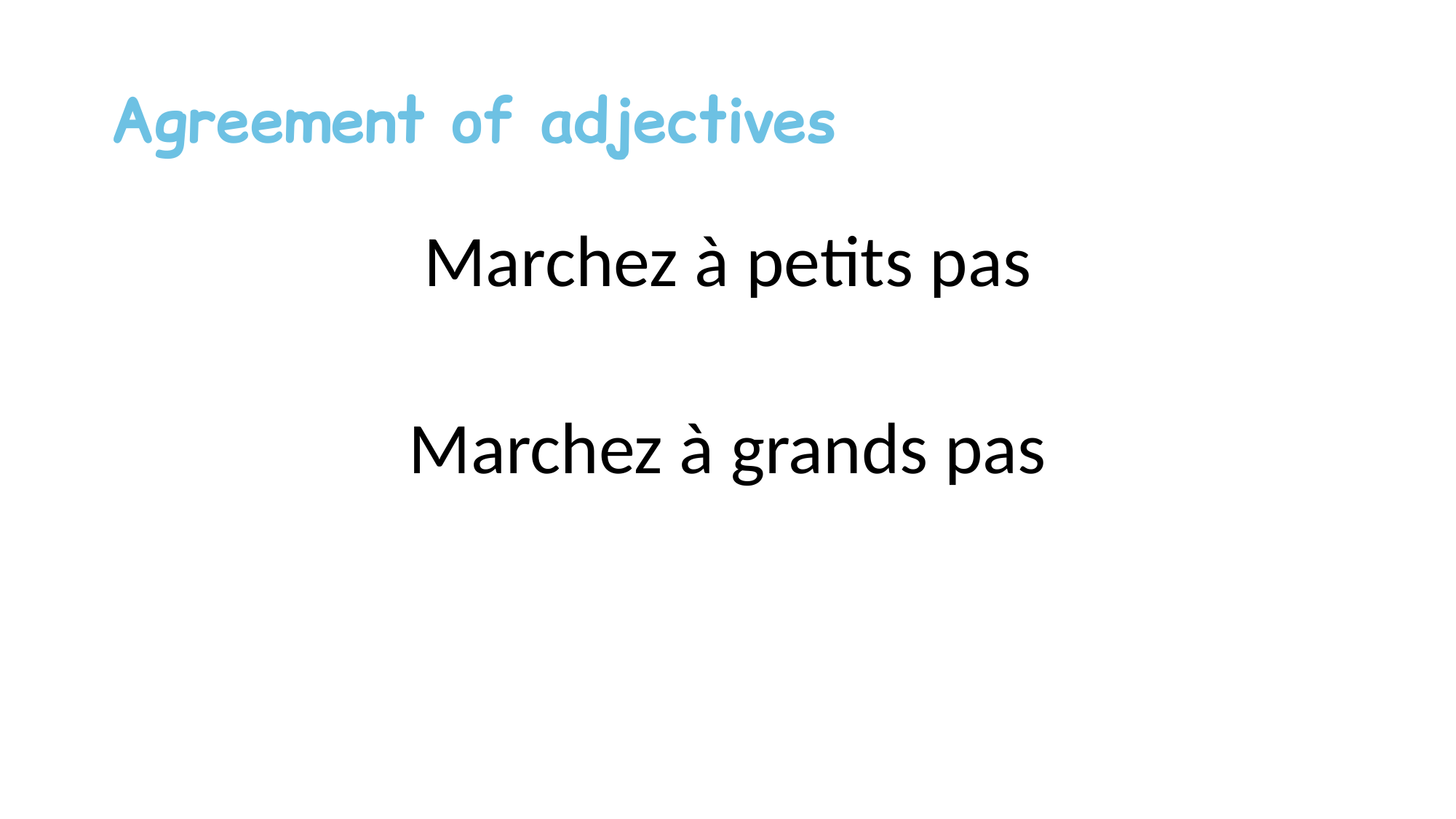

# Agreement of adjectives
Marchez à petits pas

Marchez à grands pas